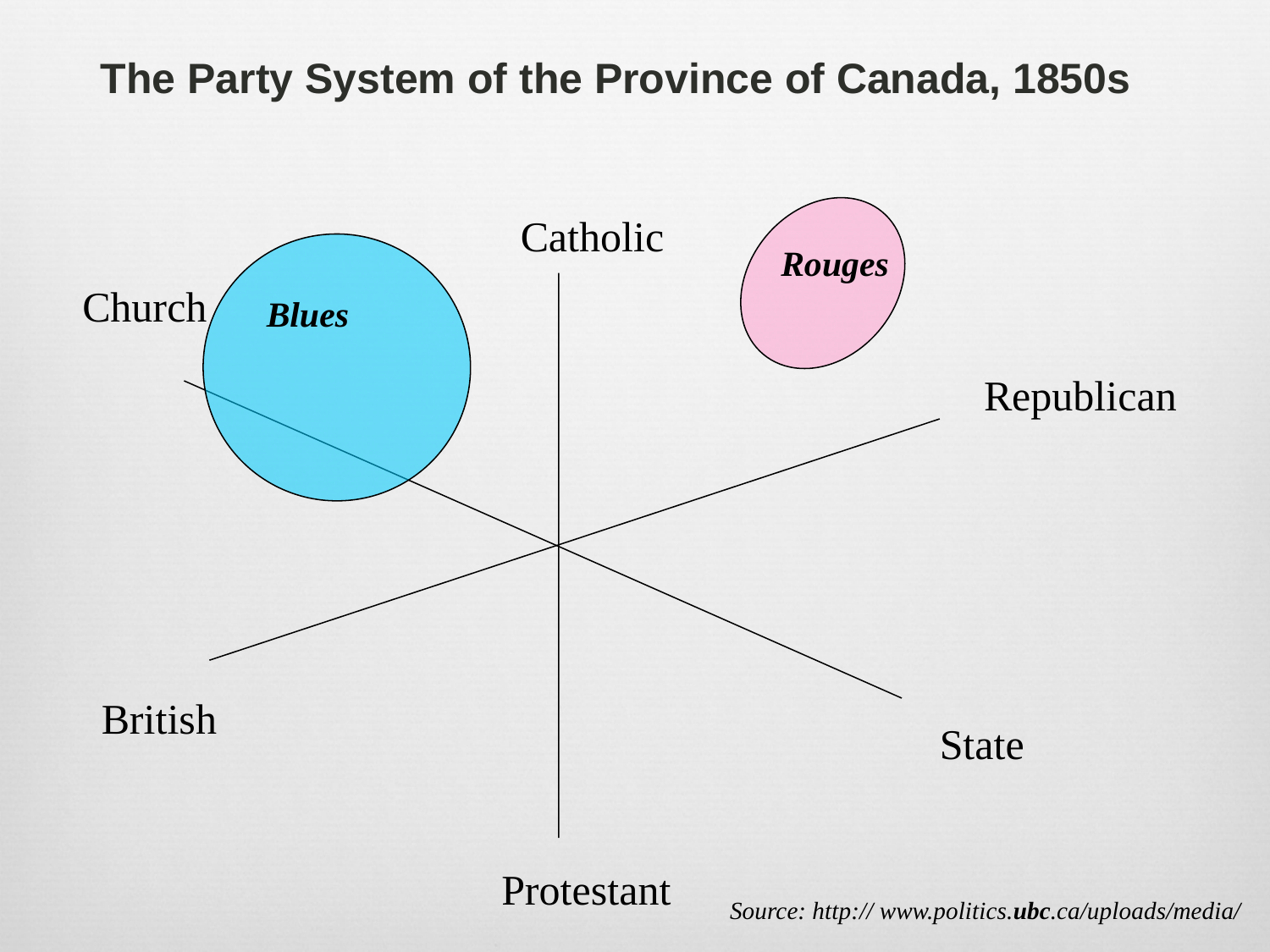

The Party System of the Province of Canada, 1850s

Catholic

Rouges
Church

Blues
Republican

British
State
Protestant
Source: http:// www.politics.ubc.ca/uploads/media/